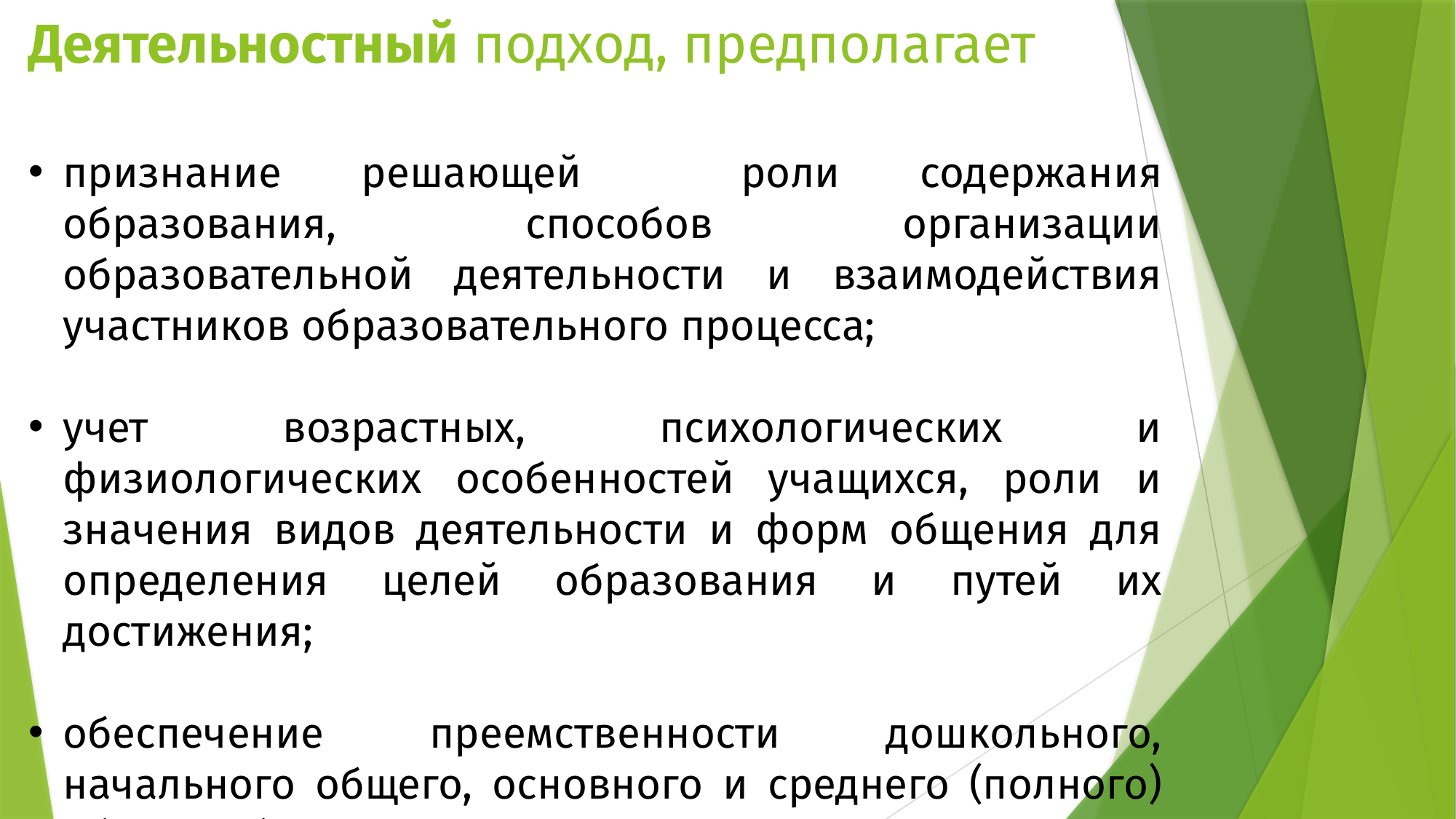

Деятельностный подход, предполагает
признание решающей  роли содержания образования, способов организации образовательной деятельности и взаимодействия участников образовательного процесса;

учет возрастных, психологических и физиологических особенностей учащихся, роли и значения видов деятельности и форм общения для определения целей образования и путей их достижения;

обеспечение преемственности дошкольного, начального общего, основного и среднего (полного) общего образования;